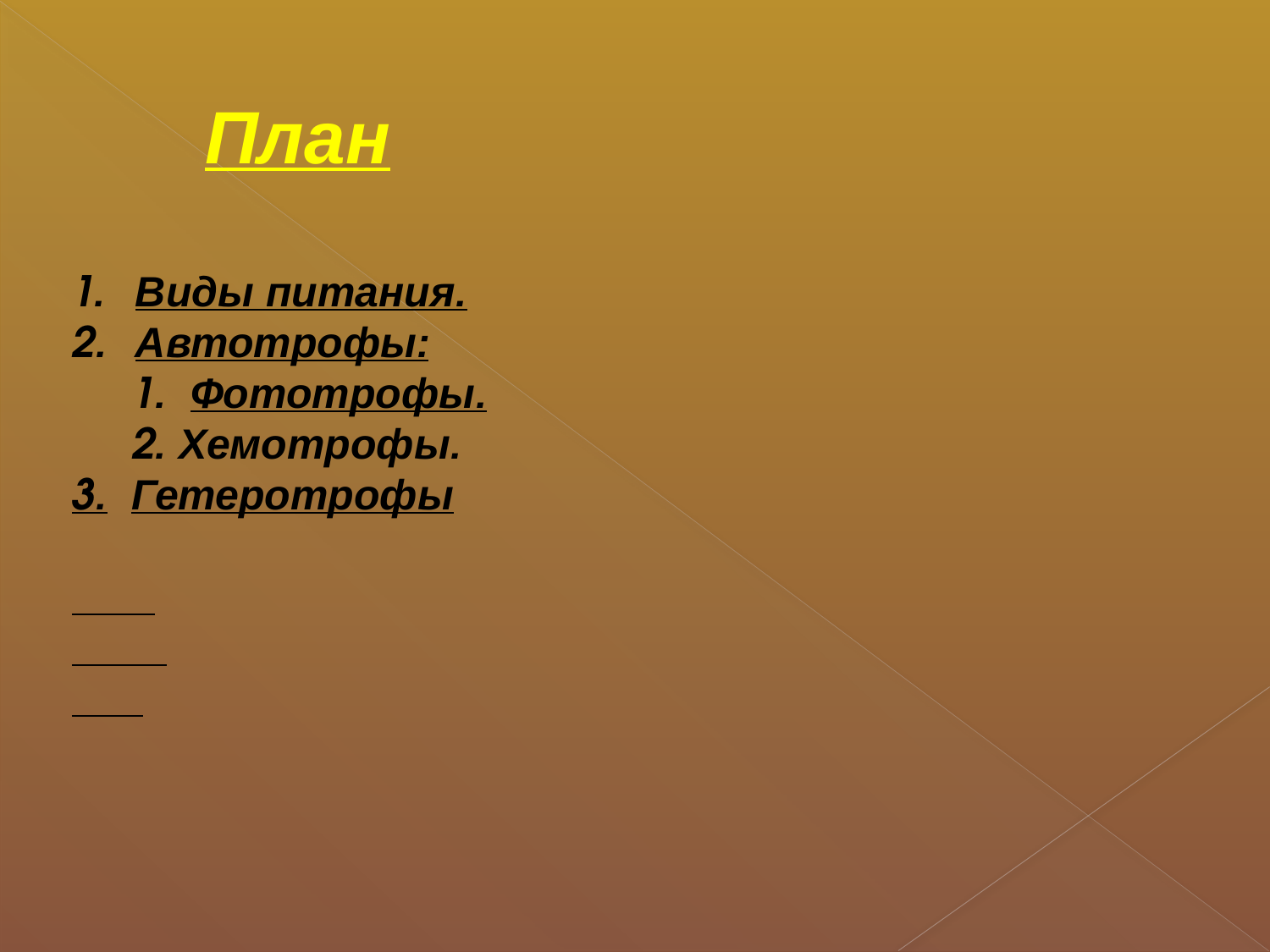

# План
Виды питания.
Автотрофы:
     1.  Фототрофы.
     2. Хемотрофы.
3.  Гетеротрофы